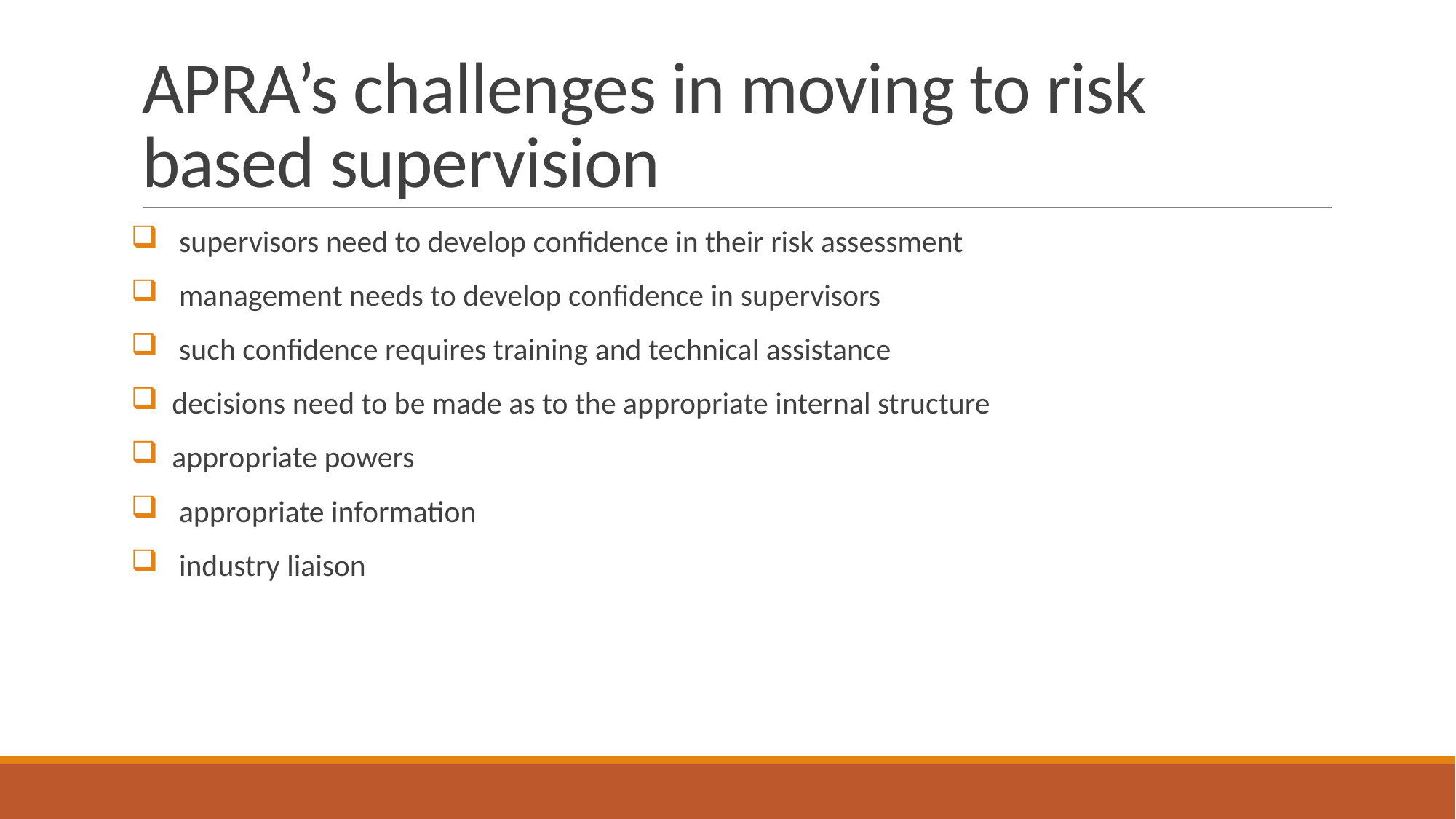

# APRA’s challenges in moving to risk based supervision
   supervisors need to develop confidence in their risk assessment
   management needs to develop confidence in supervisors
   such confidence requires training and technical assistance
  decisions need to be made as to the appropriate internal structure
  appropriate powers
   appropriate information
   industry liaison